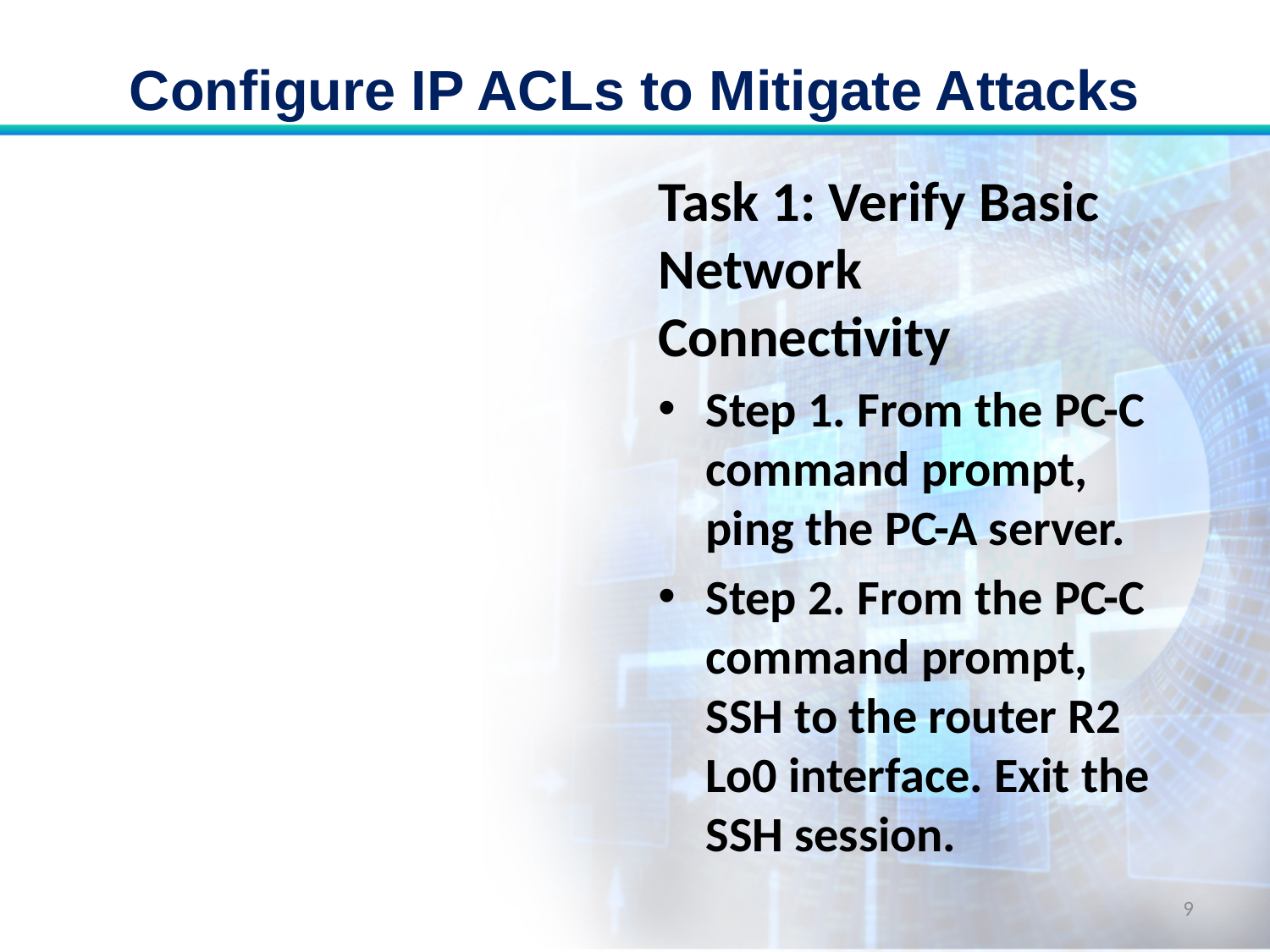

# Configure IP ACLs to Mitigate Attacks
Task 1: Verify Basic Network Connectivity
Step 1. From the PC-C command prompt, ping the PC-A server.
Step 2. From the PC-C command prompt, SSH to the router R2 Lo0 interface. Exit the SSH session.
9